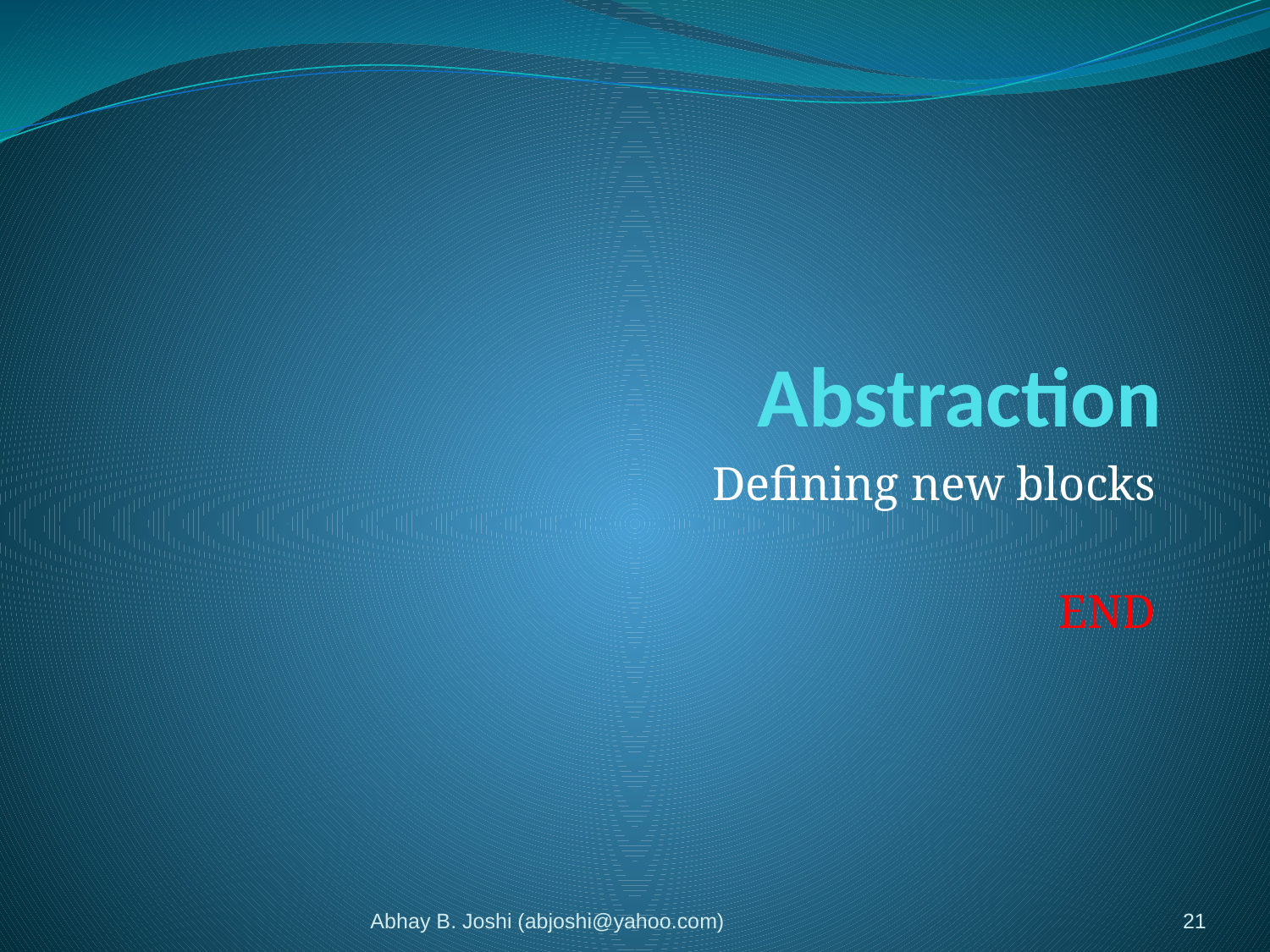

# Abstraction
Defining new blocks

END
Abhay B. Joshi (abjoshi@yahoo.com)
21